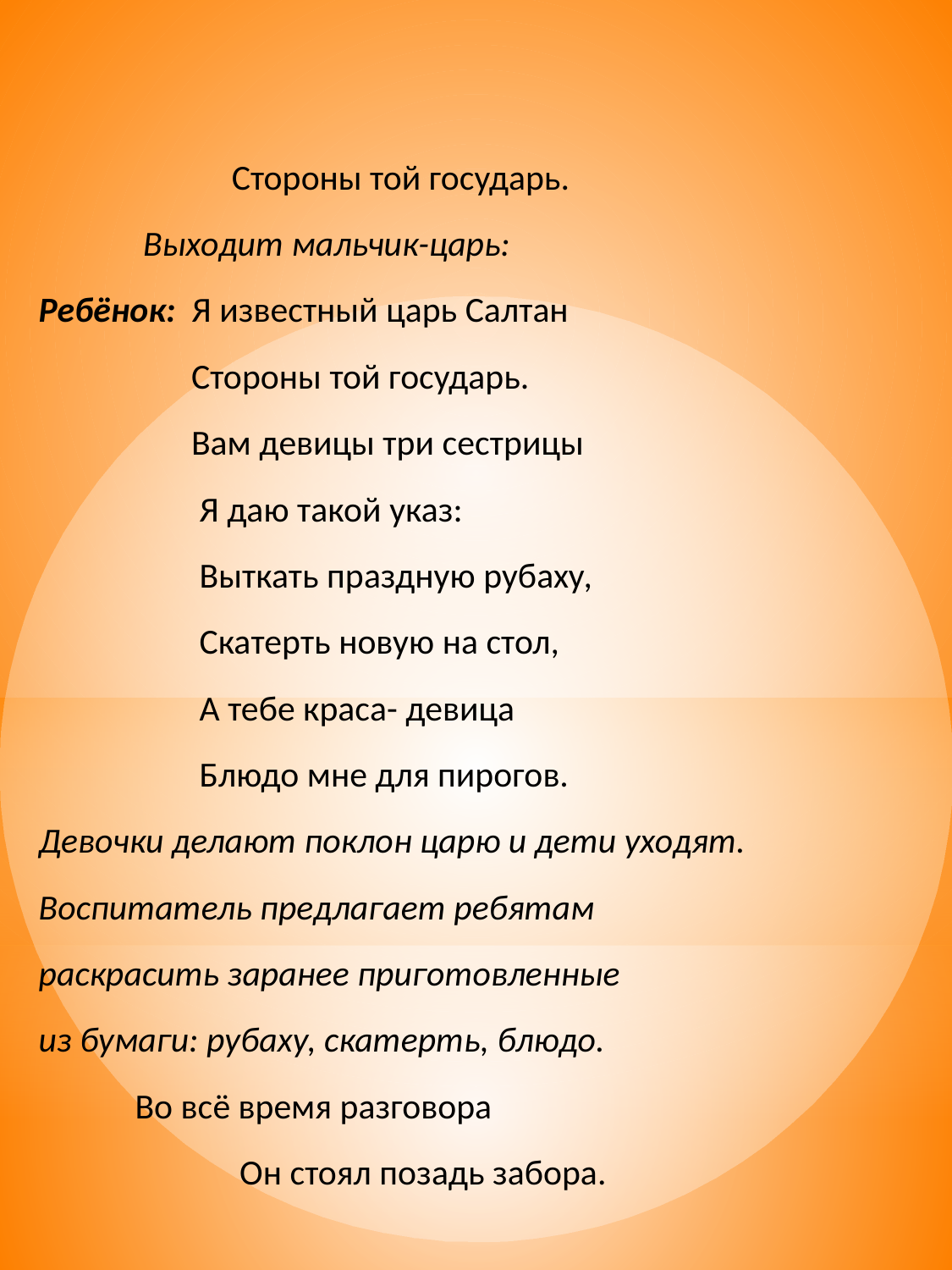

Стороны той государь.
             Выходит мальчик-царь:
Ребёнок:  Я известный царь Салтан
                   Стороны той государь.
                   Вам девицы три сестрицы
                    Я даю такой указ:
                    Выткать праздную рубаху,
                    Скатерть новую на стол,
                    А тебе краса- девица
                    Блюдо мне для пирогов.
Девочки делают поклон царю и дети уходят.
Воспитатель предлагает ребятам
раскрасить заранее приготовленные
из бумаги: рубаху, скатерть, блюдо.
            Во всё время разговора
                         Он стоял позадь забора.